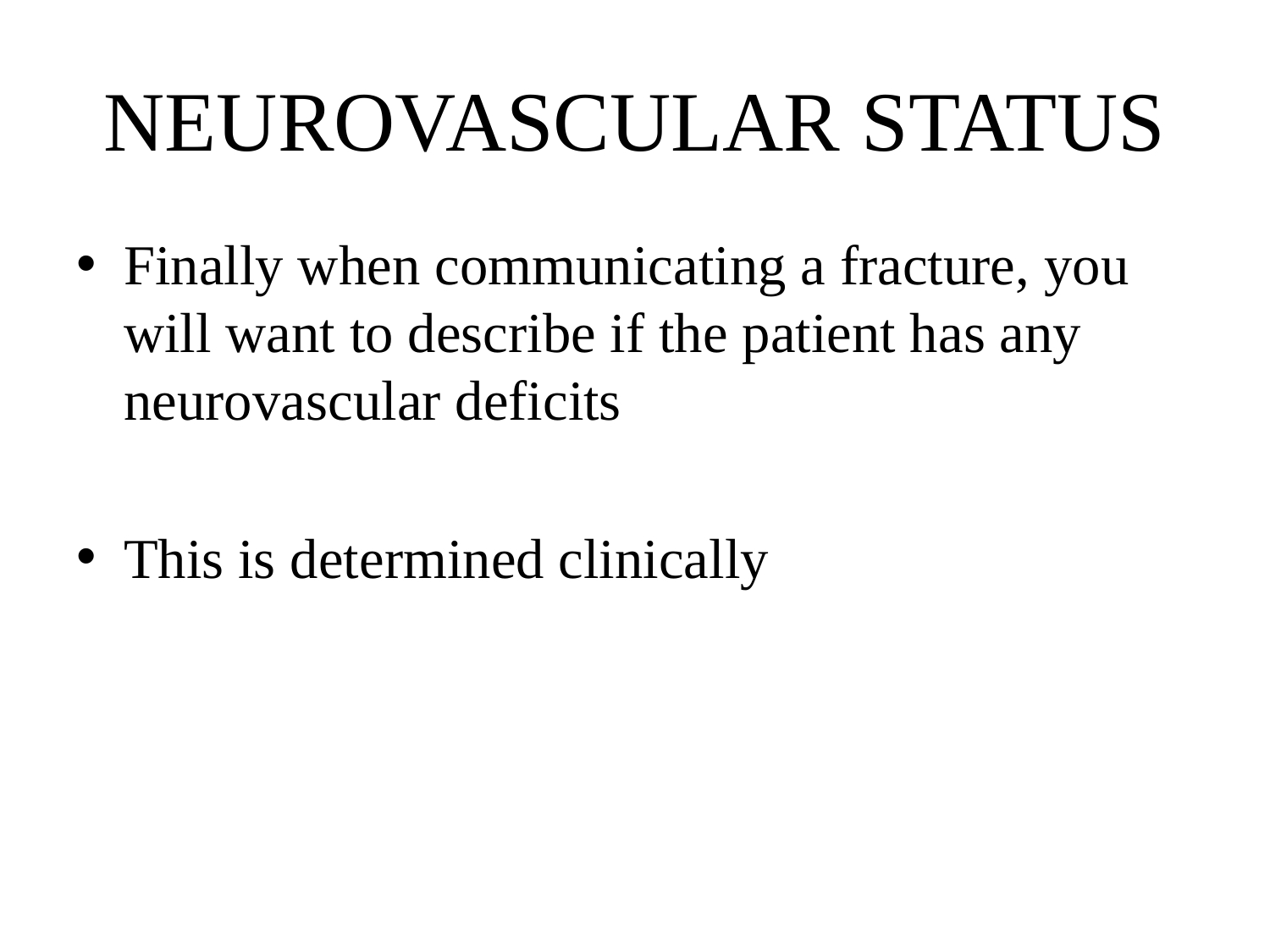

# NEUROVASCULAR STATUS
Finally when communicating a fracture, you will want to describe if the patient has any neurovascular deficits

This is determined clinically